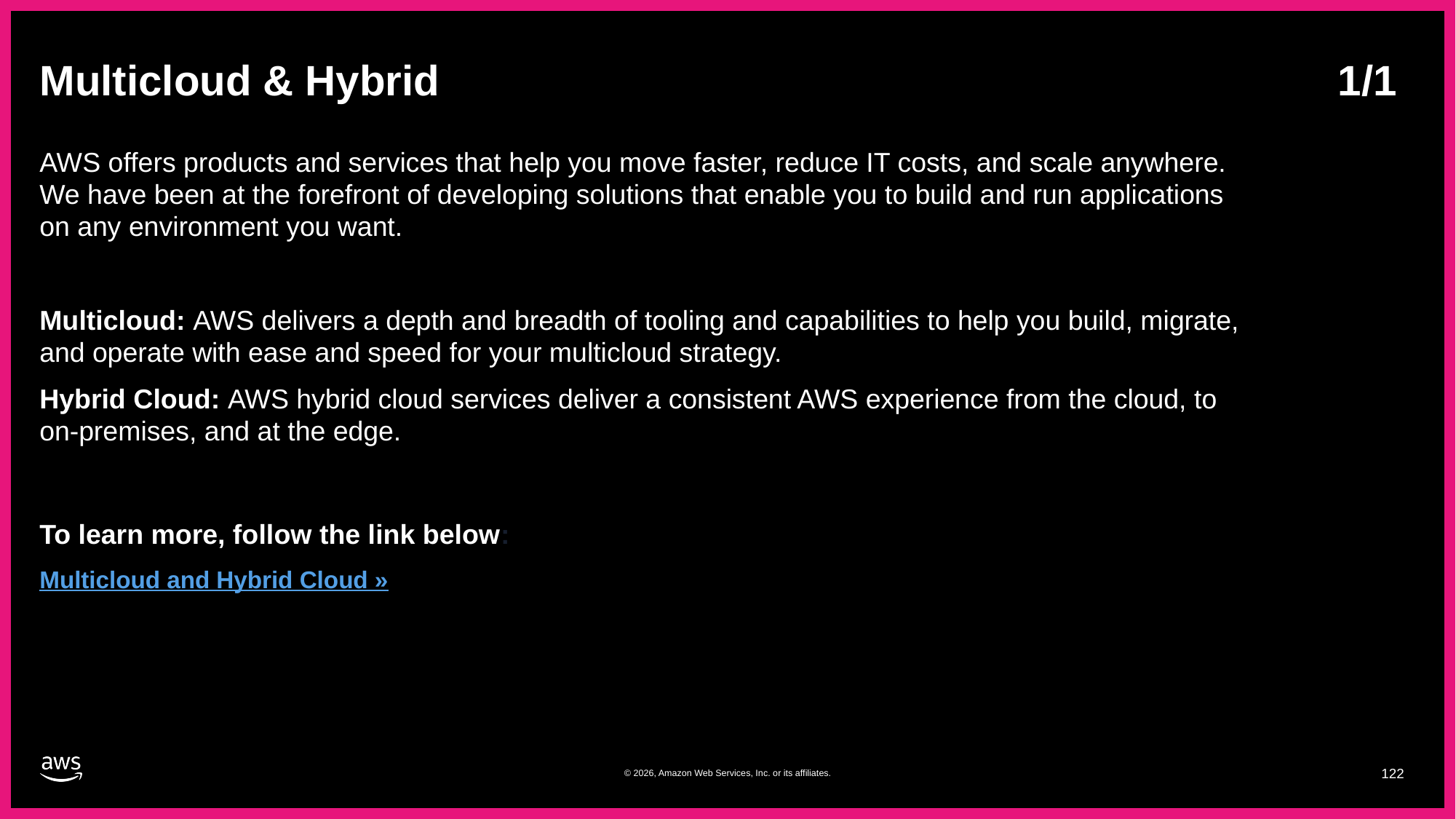

# Multicloud & Hybrid	1/1
AWS offers products and services that help you move faster, reduce IT costs, and scale anywhere. We have been at the forefront of developing solutions that enable you to build and run applications on any environment you want.

Multicloud: AWS delivers a depth and breadth of tooling and capabilities to help you build, migrate, and operate with ease and speed for your multicloud strategy.
Hybrid Cloud: AWS hybrid cloud services deliver a consistent AWS experience from the cloud, to on-premises, and at the edge.
To learn more, follow the link below:
Multicloud and Hybrid Cloud »
© 2026, Amazon Web Services, Inc. or its affiliates.
122